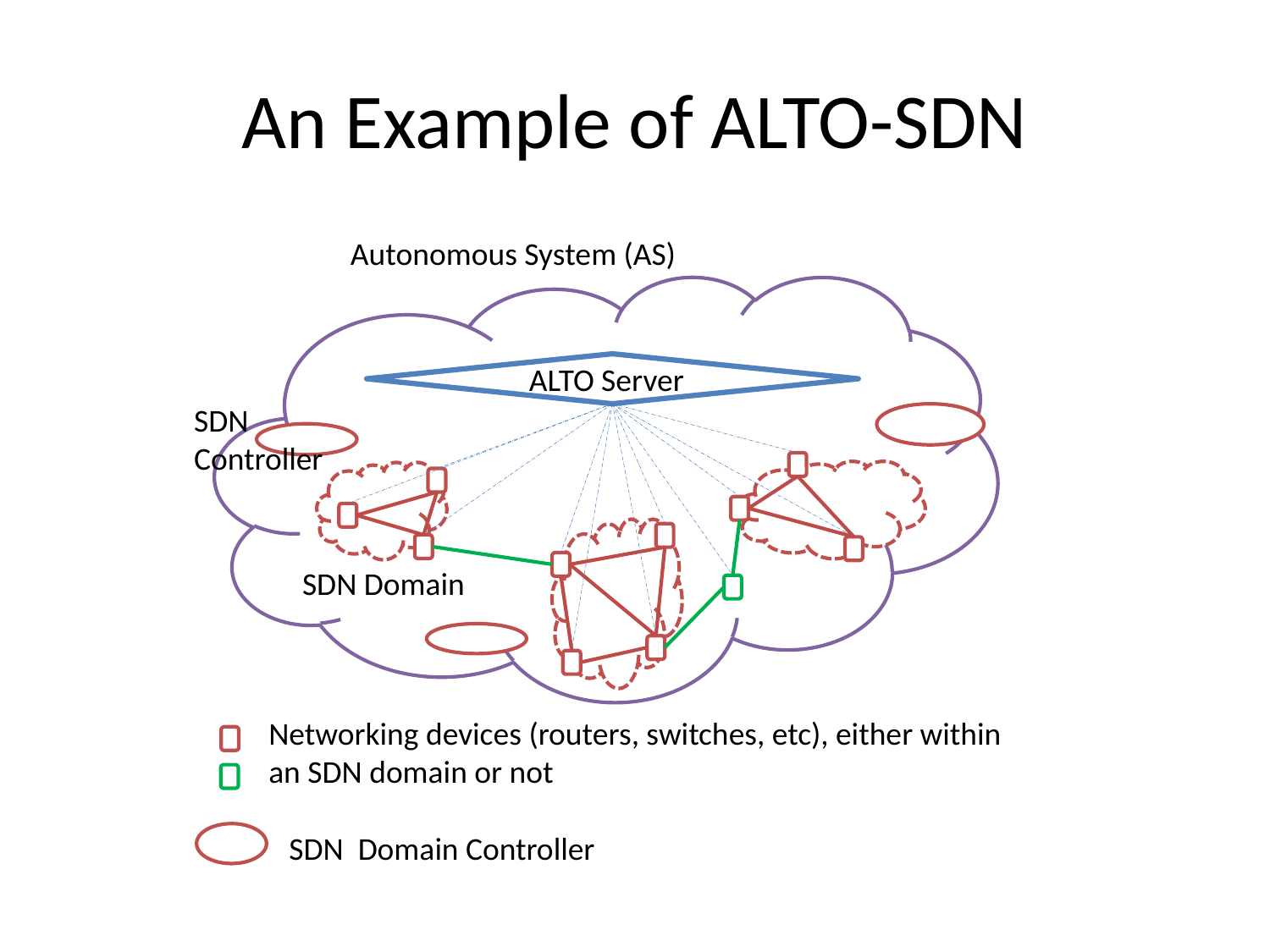

# An Example of ALTO-SDN
Autonomous System (AS)

ALTO Server
SDN Controller

SDN Domain

Networking devices (routers, switches, etc), either within an SDN domain or not

SDN  Domain Controller